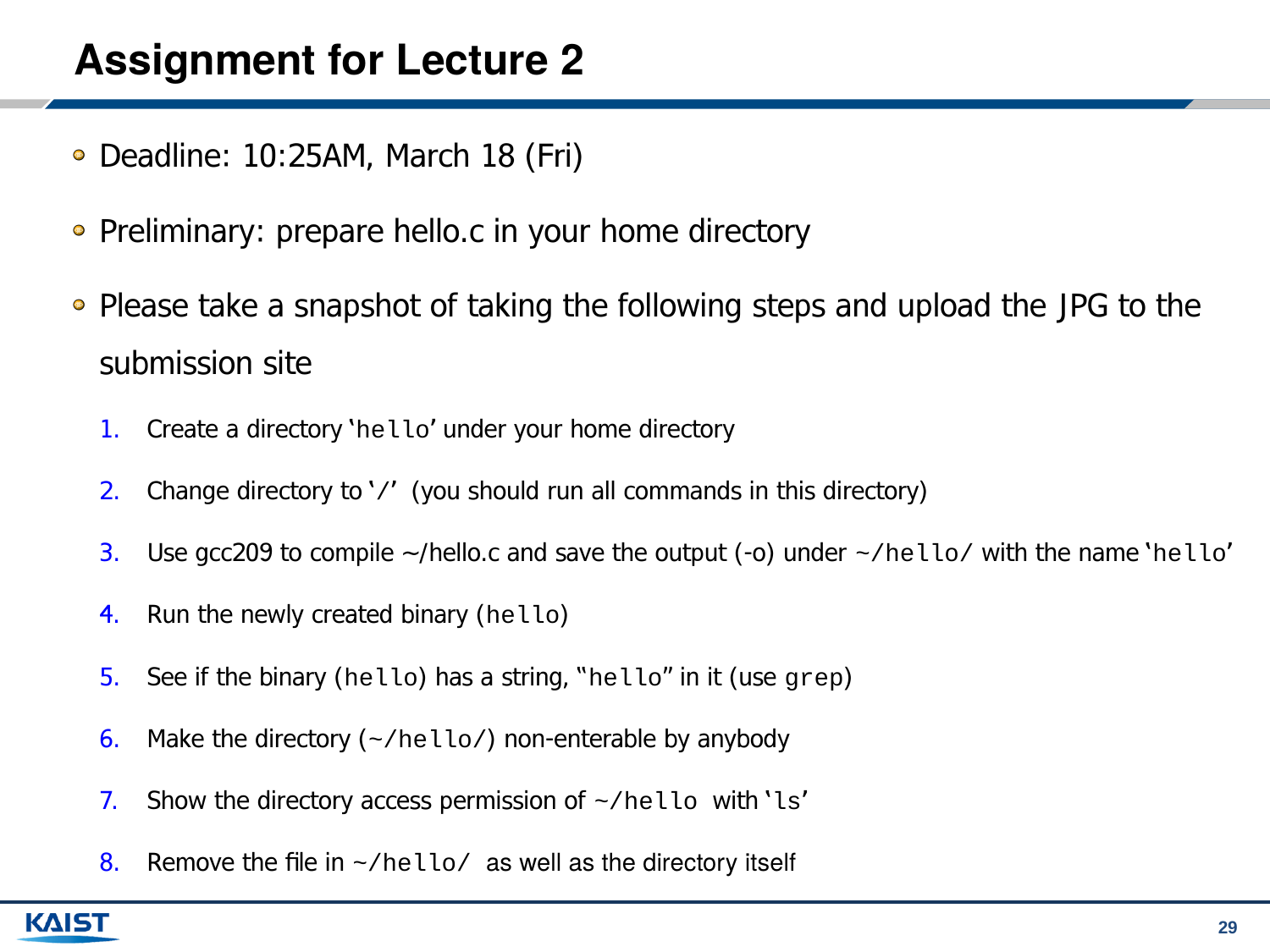

# Assignment for Lecture 2
Deadline: 10:25AM, March 18 (Fri)
Preliminary: prepare hello.c in your home directory
Please take a snapshot of taking the following steps and upload the JPG to the submission site
Create a directory ‘hello’ under your home directory
Change directory to ‘/’  (you should run all commands in this directory)
Use gcc209 to compile ~/hello.c and save the output (-o) under ~/hello/ with the name ‘hello’
Run the newly created binary (hello)
See if the binary (hello) has a string, “hello” in it (use grep)
Make the directory (~/hello/) non-enterable by anybody
Show the directory access permission of ~/hello with ‘ls’
Remove the file in ~/hello/ as well as the directory itself